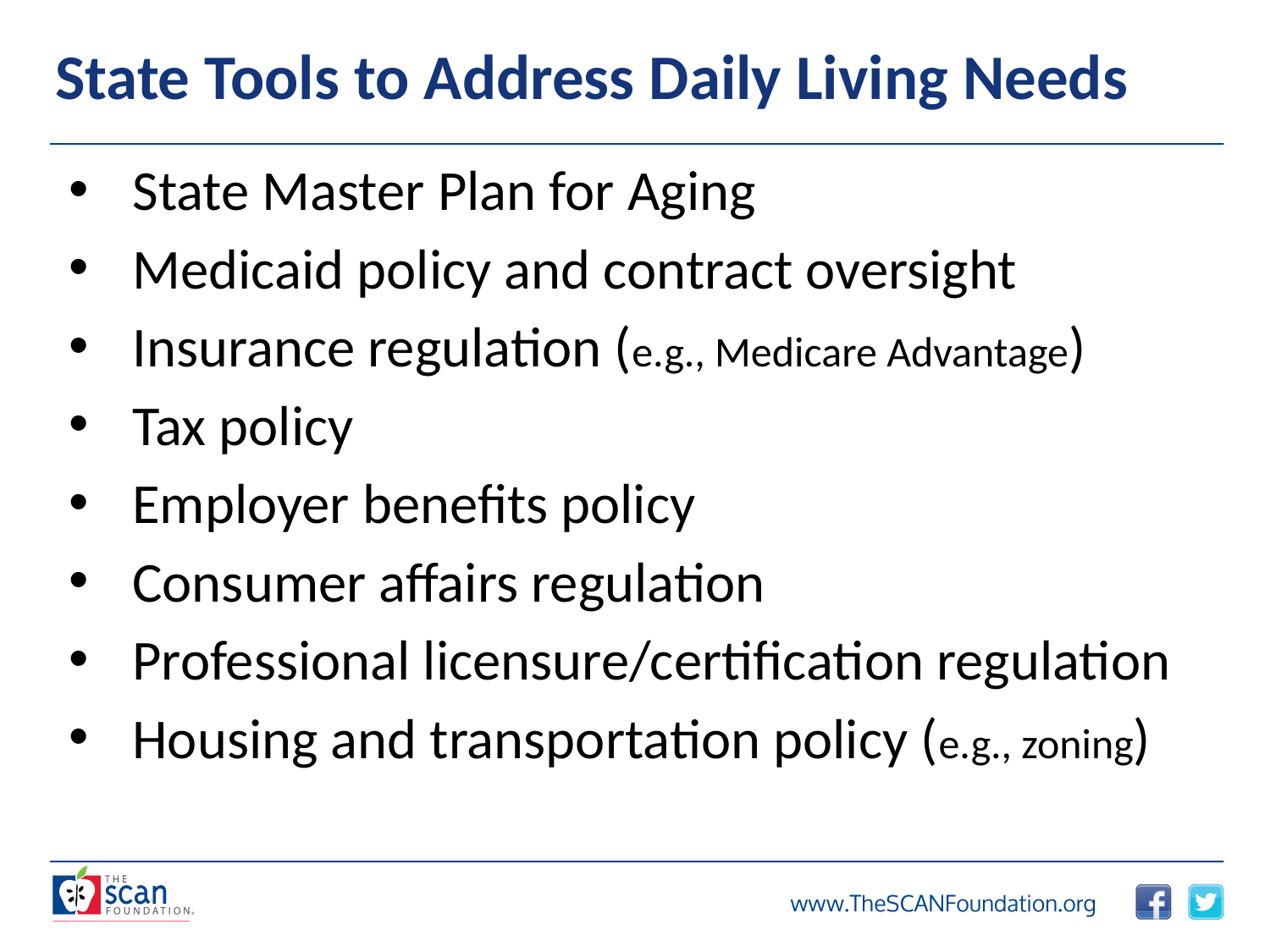

# State Tools to Address Daily Living Needs
State Master Plan for Aging
Medicaid policy and contract oversight
Insurance regulation (e.g., Medicare Advantage)
Tax policy
Employer benefits policy
Consumer affairs regulation
Professional licensure/certification regulation
Housing and transportation policy (e.g., zoning)